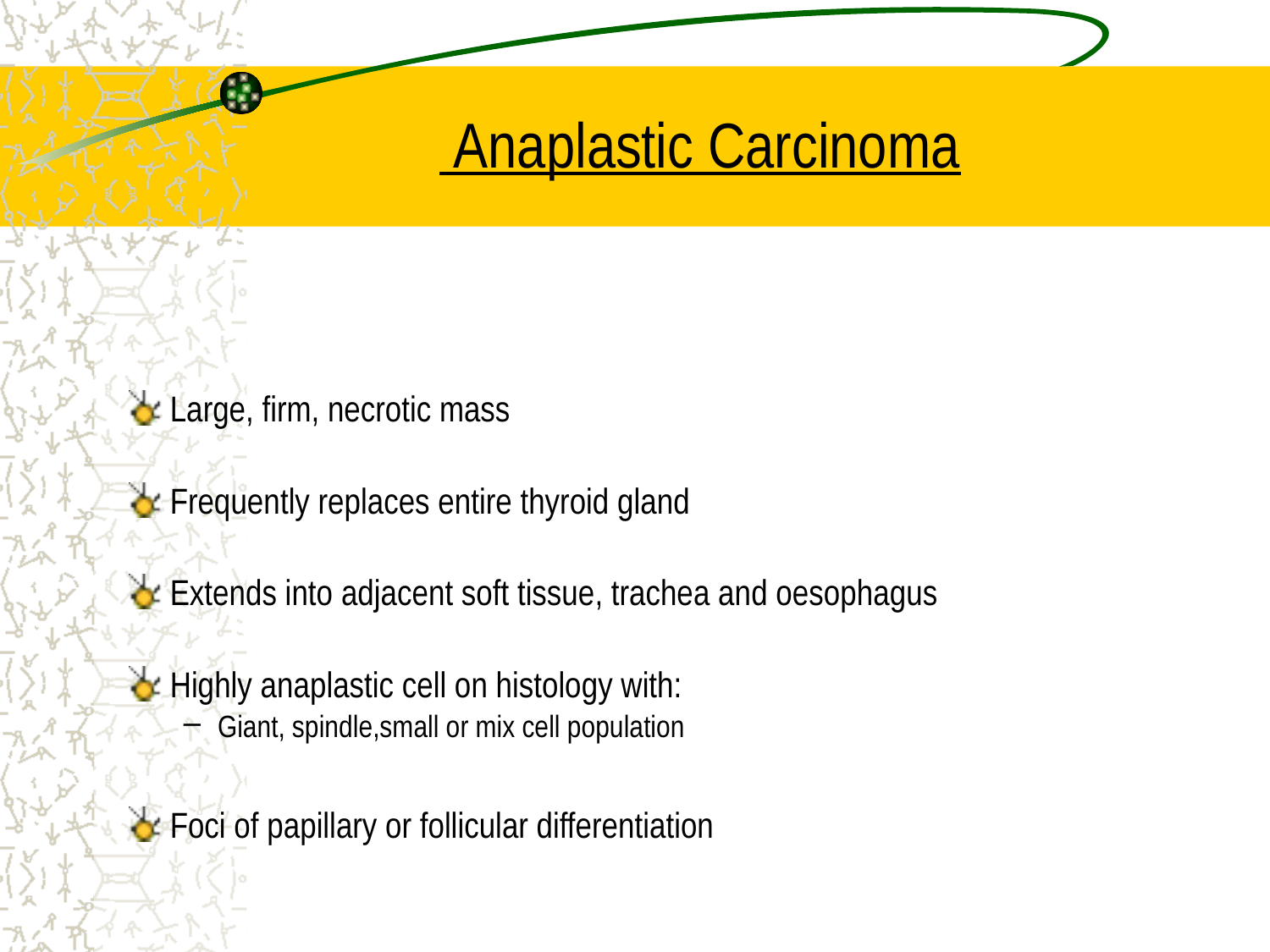

# Anaplastic Carcinoma

Large, firm, necrotic mass

Frequently replaces entire thyroid gland

Extends into adjacent soft tissue, trachea and oesophagus

Highly anaplastic cell on histology with:
Giant, spindle,small or mix cell population

Foci of papillary or follicular differentiation